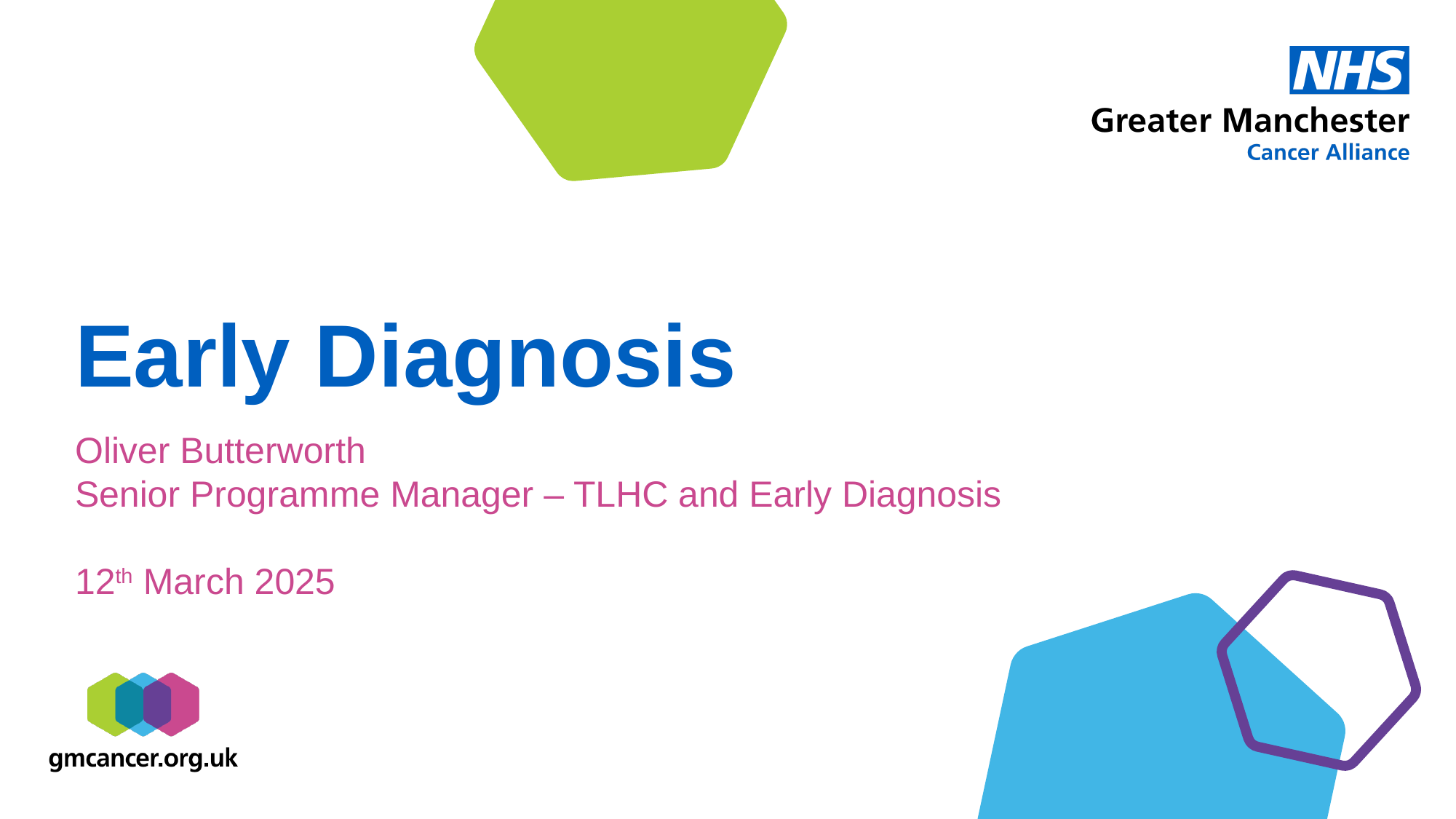

Early Diagnosis
Oliver Butterworth
Senior Programme Manager – TLHC and Early Diagnosis

12th March 2025